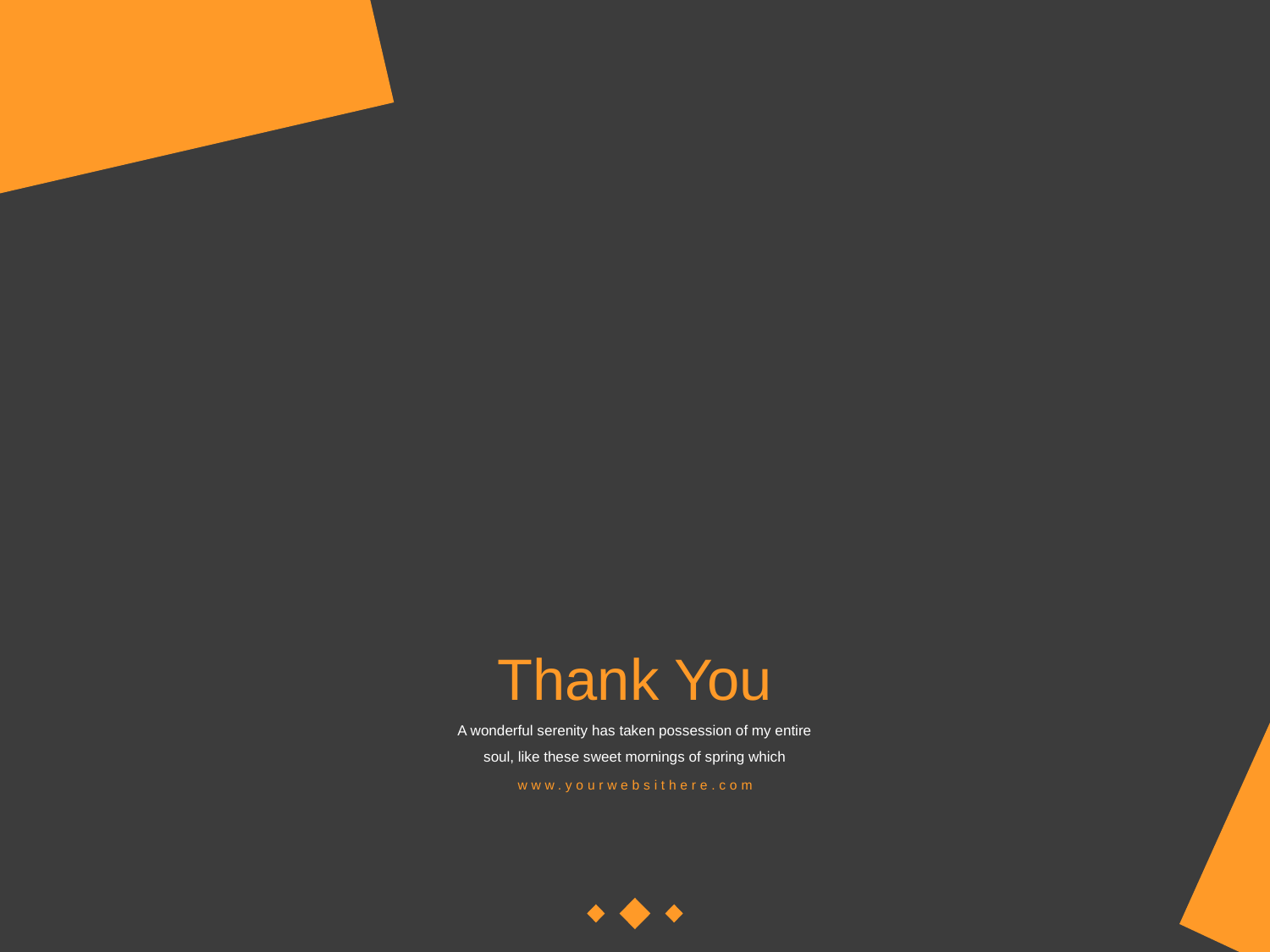

# Thank You
A wonderful serenity has taken possession of my entire soul, like these sweet mornings of spring which

www.yourwebsithere.com